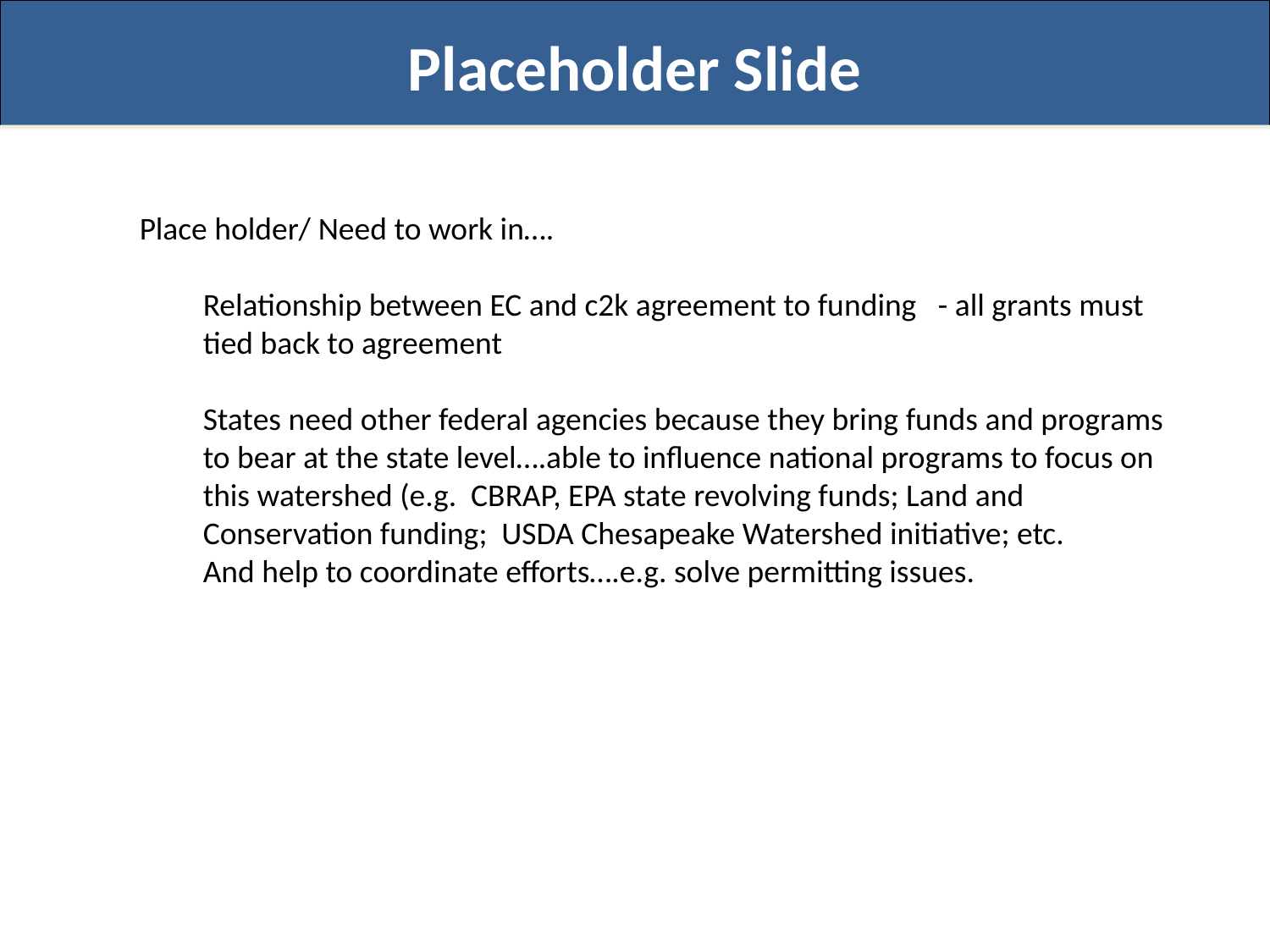

Placeholder Slide

Place holder/ Need to work in….

Relationship between EC and c2k agreement to funding   - all grants must tied back to agreement

States need other federal agencies because they bring funds and programs to bear at the state level….able to influence national programs to focus on this watershed (e.g.  CBRAP, EPA state revolving funds; Land and Conservation funding;  USDA Chesapeake Watershed initiative; etc.
And help to coordinate efforts….e.g. solve permitting issues.